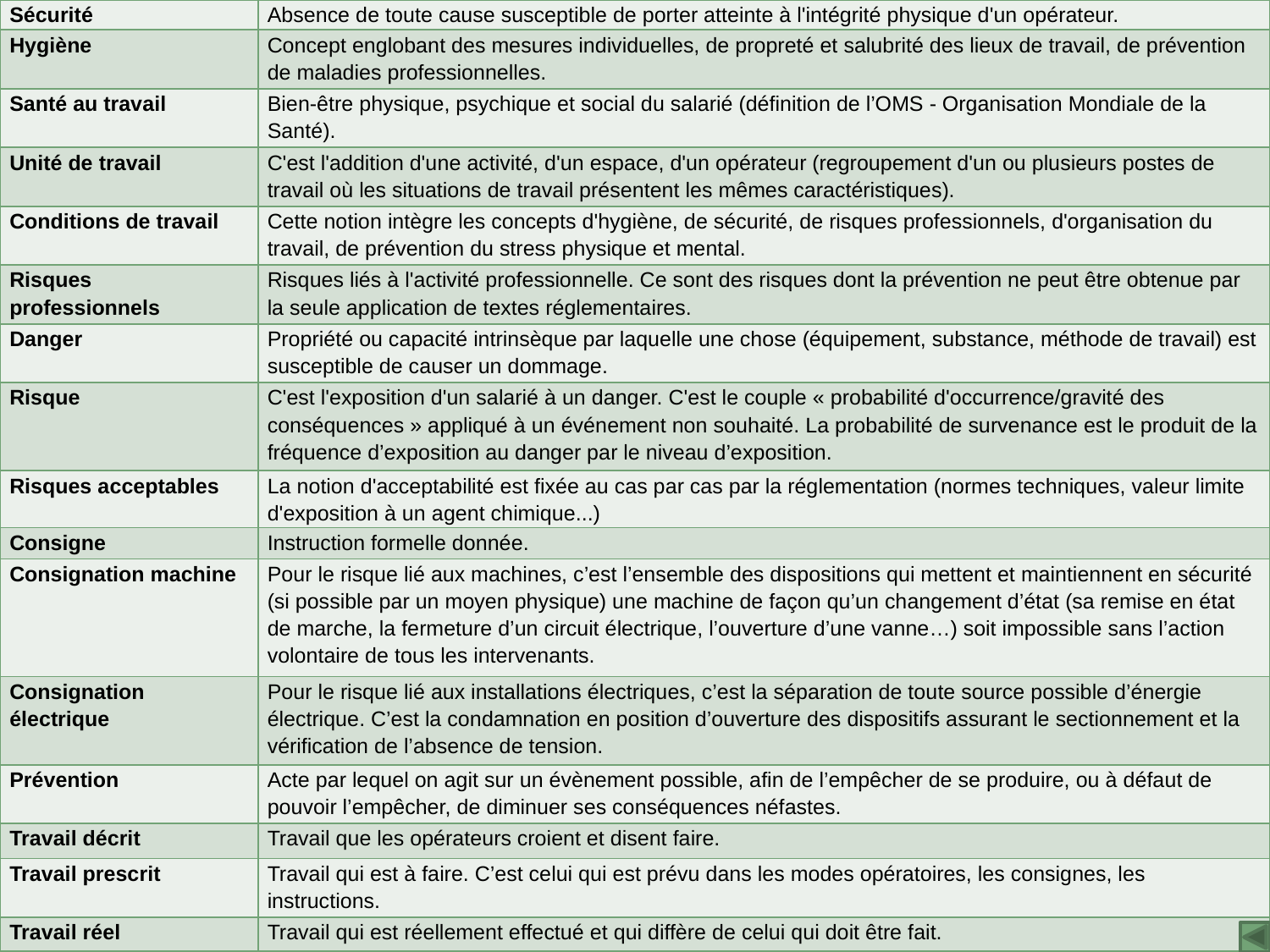

| Sécurité | Absence de toute cause susceptible de porter atteinte à l'intégrité physique d'un opérateur. |
| --- | --- |
| Hygiène | Concept englobant des mesures individuelles, de propreté et salubrité des lieux de travail, de prévention de maladies professionnelles. |
| Santé au travail | Bien-être physique, psychique et social du salarié (définition de l’OMS - Organisation Mondiale de la Santé). |
| Unité de travail | C'est l'addition d'une activité, d'un espace, d'un opérateur (regroupement d'un ou plusieurs postes de travail où les situations de travail présentent les mêmes caractéristiques). |
| Conditions de travail | Cette notion intègre les concepts d'hygiène, de sécurité, de risques professionnels, d'organisation du travail, de prévention du stress physique et mental. |
| Risques professionnels | Risques liés à l'activité professionnelle. Ce sont des risques dont la prévention ne peut être obtenue par la seule application de textes réglementaires. |
| Danger | Propriété ou capacité intrinsèque par laquelle une chose (équipement, substance, méthode de travail) est susceptible de causer un dommage. |
| Risque | C'est l'exposition d'un salarié à un danger. C'est le couple « probabilité d'occurrence/gravité des conséquences » appliqué à un événement non souhaité. La probabilité de survenance est le produit de la fréquence d’exposition au danger par le niveau d’exposition. |
| Risques acceptables | La notion d'acceptabilité est fixée au cas par cas par la réglementation (normes techniques, valeur limite d'exposition à un agent chimique...) |
| Consigne | Instruction formelle donnée. |
| Consignation machine | Pour le risque lié aux machines, c’est l’ensemble des dispositions qui mettent et maintiennent en sécurité (si possible par un moyen physique) une machine de façon qu’un changement d’état (sa remise en état de marche, la fermeture d’un circuit électrique, l’ouverture d’une vanne…) soit impossible sans l’action volontaire de tous les intervenants. |
| Consignation électrique | Pour le risque lié aux installations électriques, c’est la séparation de toute source possible d’énergie électrique. C’est la condamnation en position d’ouverture des dispositifs assurant le sectionnement et la vérification de l’absence de tension. |
| Prévention | Acte par lequel on agit sur un évènement possible, afin de l’empêcher de se produire, ou à défaut de pouvoir l’empêcher, de diminuer ses conséquences néfastes. |
| Travail décrit | Travail que les opérateurs croient et disent faire. |
| Travail prescrit | Travail qui est à faire. C’est celui qui est prévu dans les modes opératoires, les consignes, les instructions. |
| Travail réel | Travail qui est réellement effectué et qui diffère de celui qui doit être fait. |